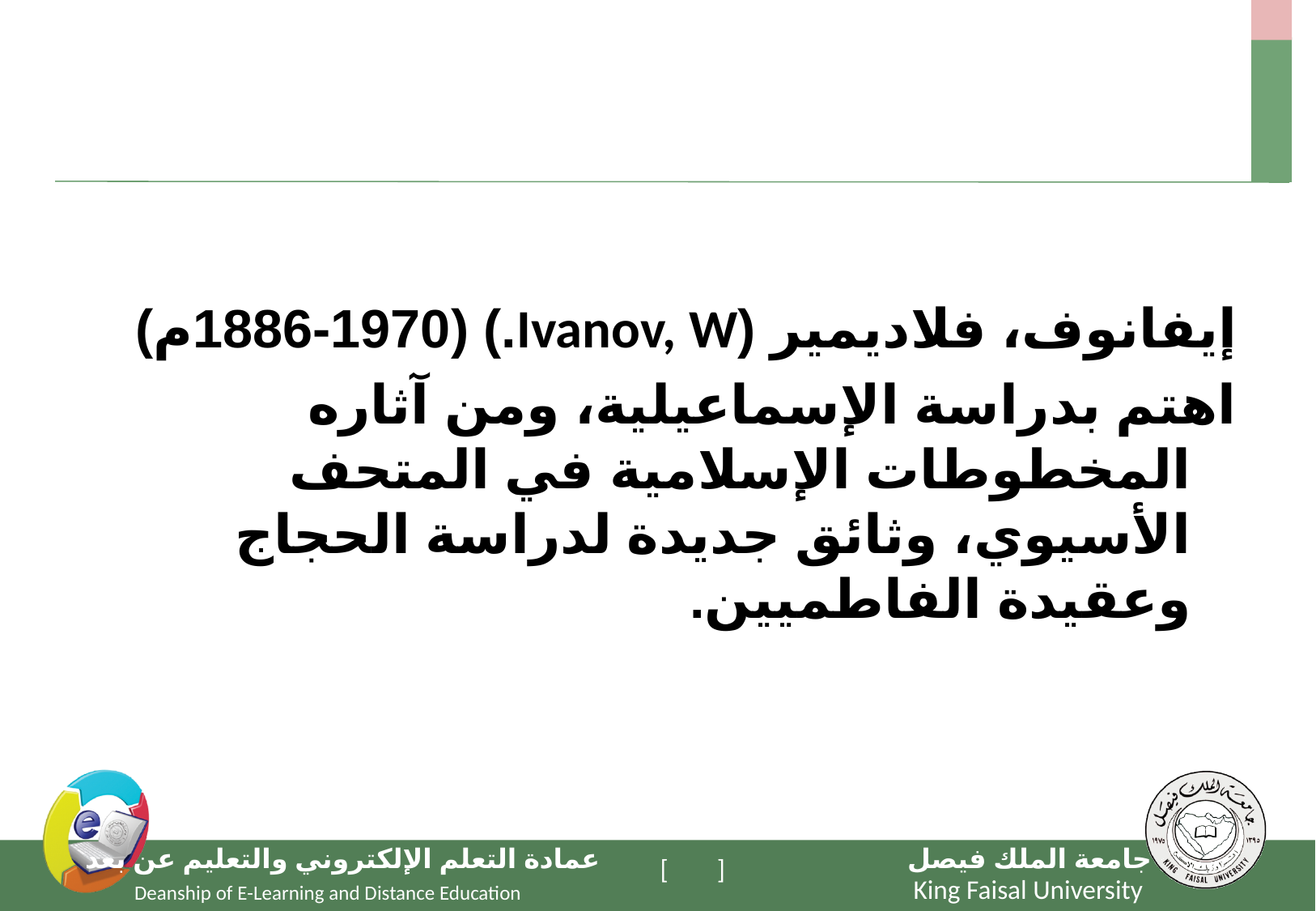

#

إيفانوف، فلاديمير (Ivanov, W.) (1886-1970م)
اهتم بدراسة الإسماعيلية، ومن آثاره المخطوطات الإسلامية في المتحف الأسيوي، وثائق جديدة لدراسة الحجاج وعقيدة الفاطميين.